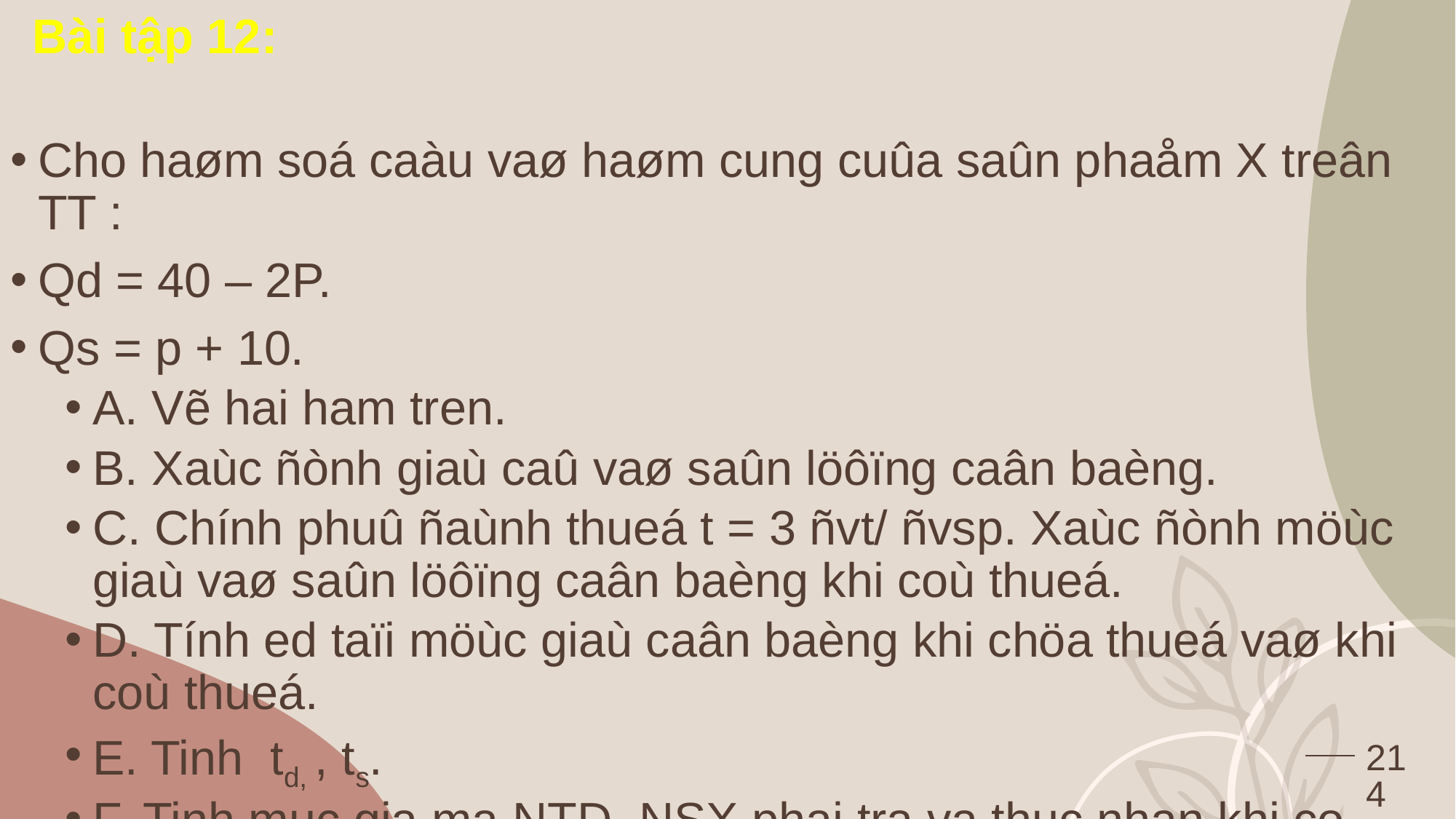

Bài tập 12:
Cho haøm soá caàu vaø haøm cung cuûa saûn phaåm X treân TT :
Qd = 40 – 2P.
Qs = p + 10.
A. Vẽ hai ham tren.
B. Xaùc ñònh giaù caû vaø saûn löôïng caân baèng.
C. Chính phuû ñaùnh thueá t = 3 ñvt/ ñvsp. Xaùc ñònh möùc giaù vaø saûn löôïng caân baèng khi coù thueá.
D. Tính ed taïi möùc giaù caân baèng khi chöa thueá vaø khi coù thueá.
E. Tinh  td, , ts.
F. Tinh muc gia ma NTD, NSX phai tra va thuc nhan khi co thue.

214